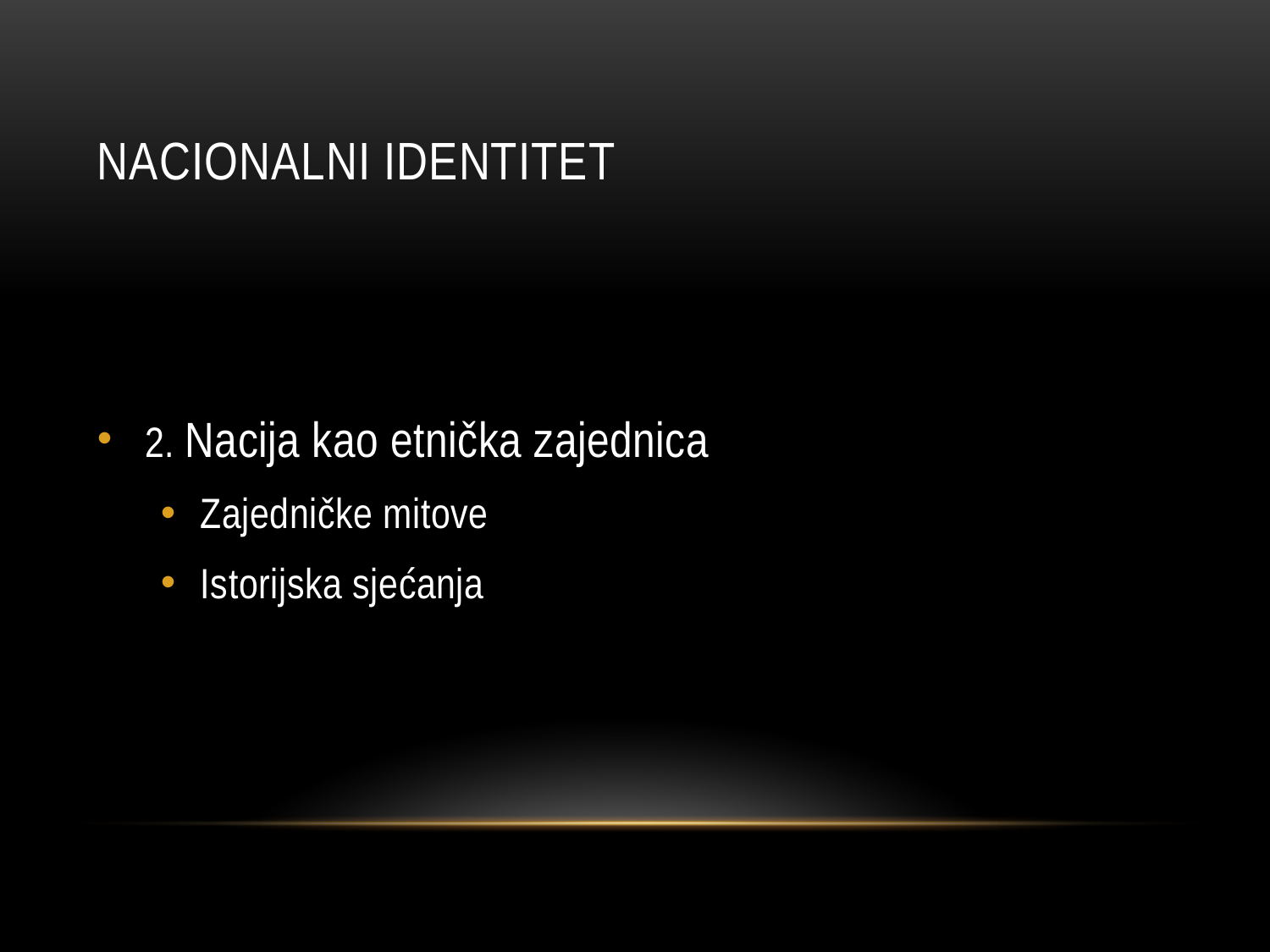

# Nacionalni identitet
2. Nacija kao etnička zajednica
Zajedničke mitove
Istorijska sjećanja